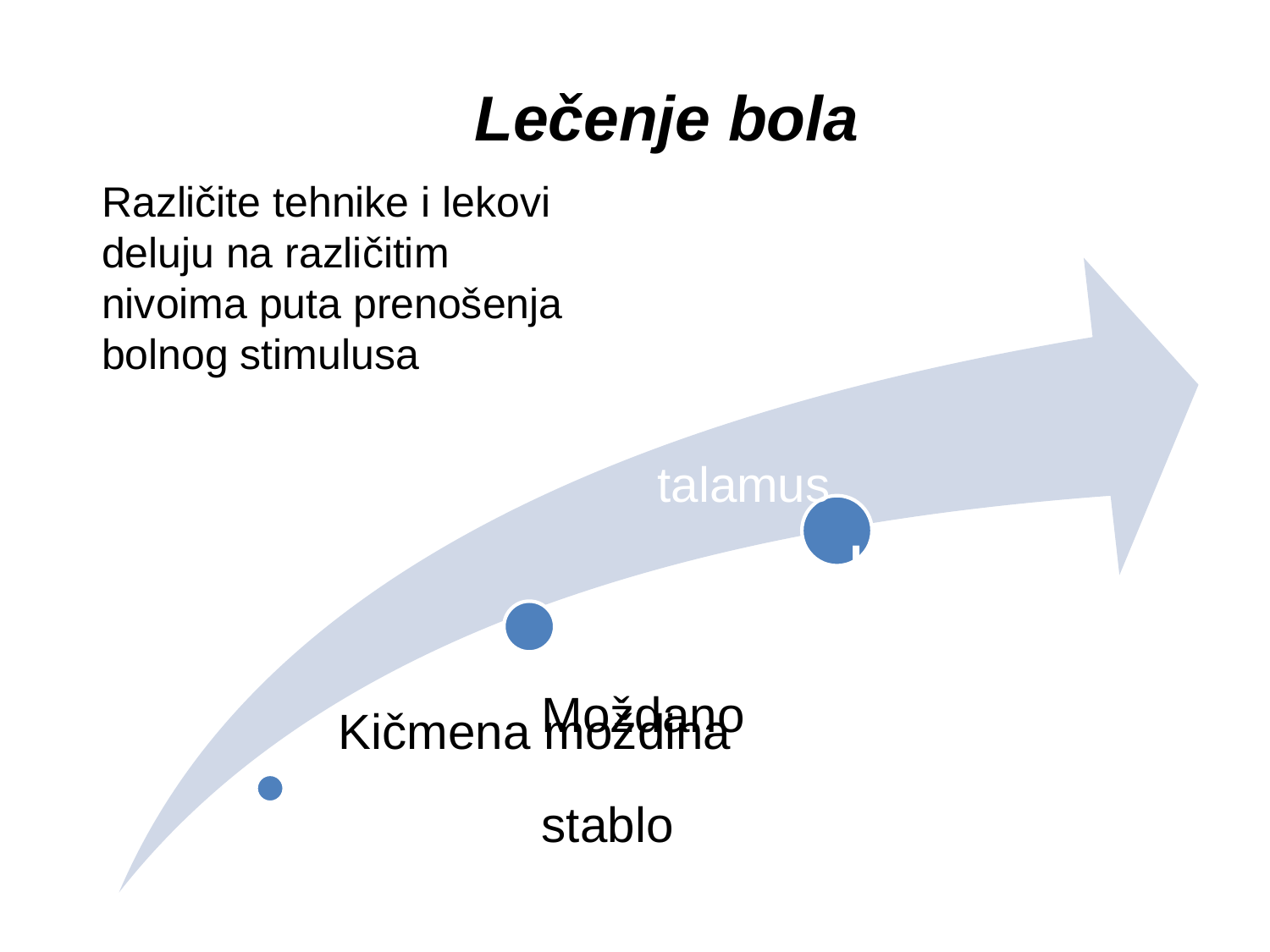

# Lečenje bola
Različite tehnike i lekovi deluju na različitim         nivoima puta prenošenja bolnog stimulusa

korteks
talamus

Kičmena moždina